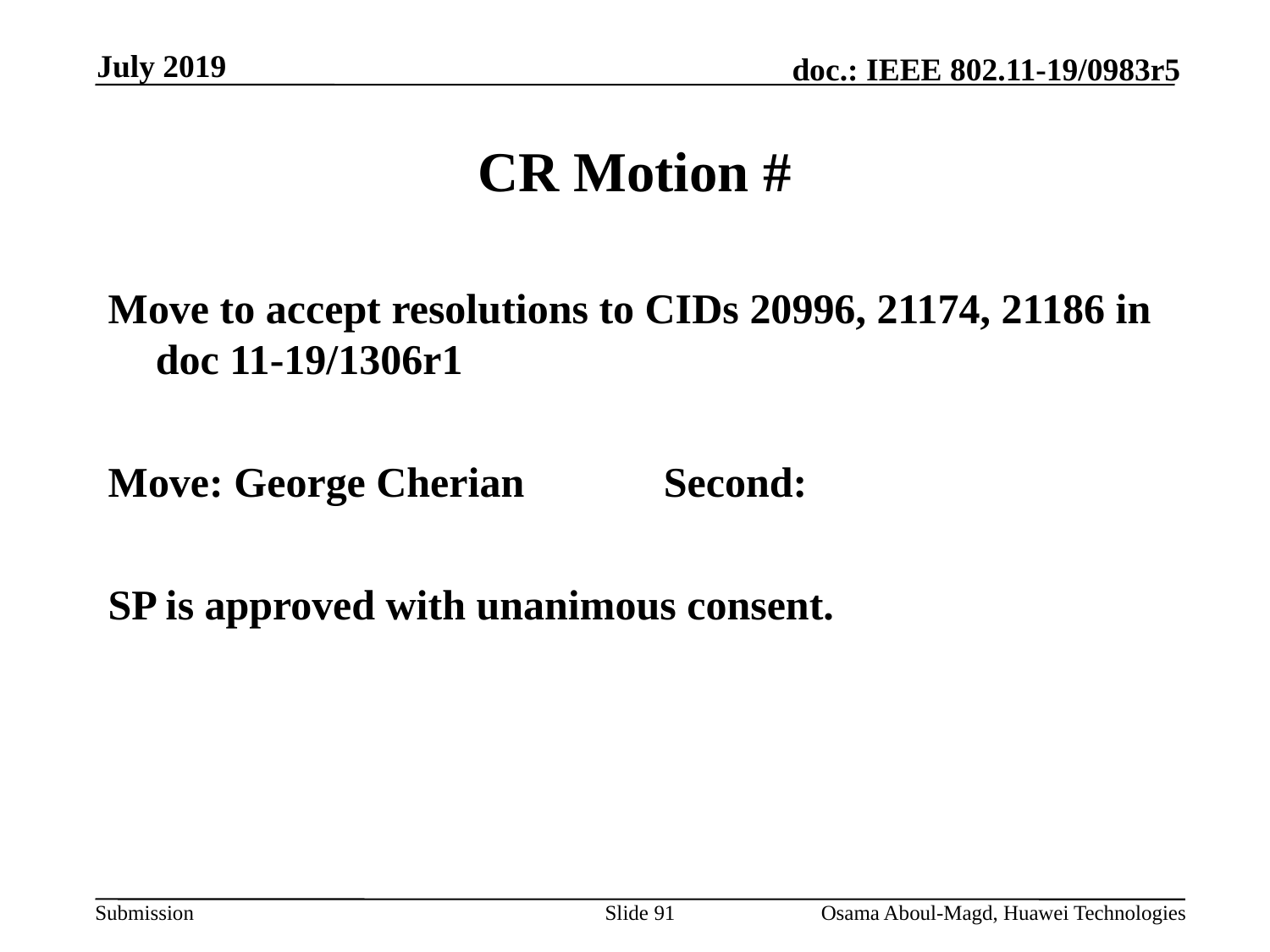

July 2019
# CR Motion #
Move to accept resolutions to CIDs 20996, 21174, 21186 in doc 11-19/1306r1

Move: George Cherian		Second:

SP is approved with unanimous consent.

Slide 91
Osama Aboul-Magd, Huawei Technologies